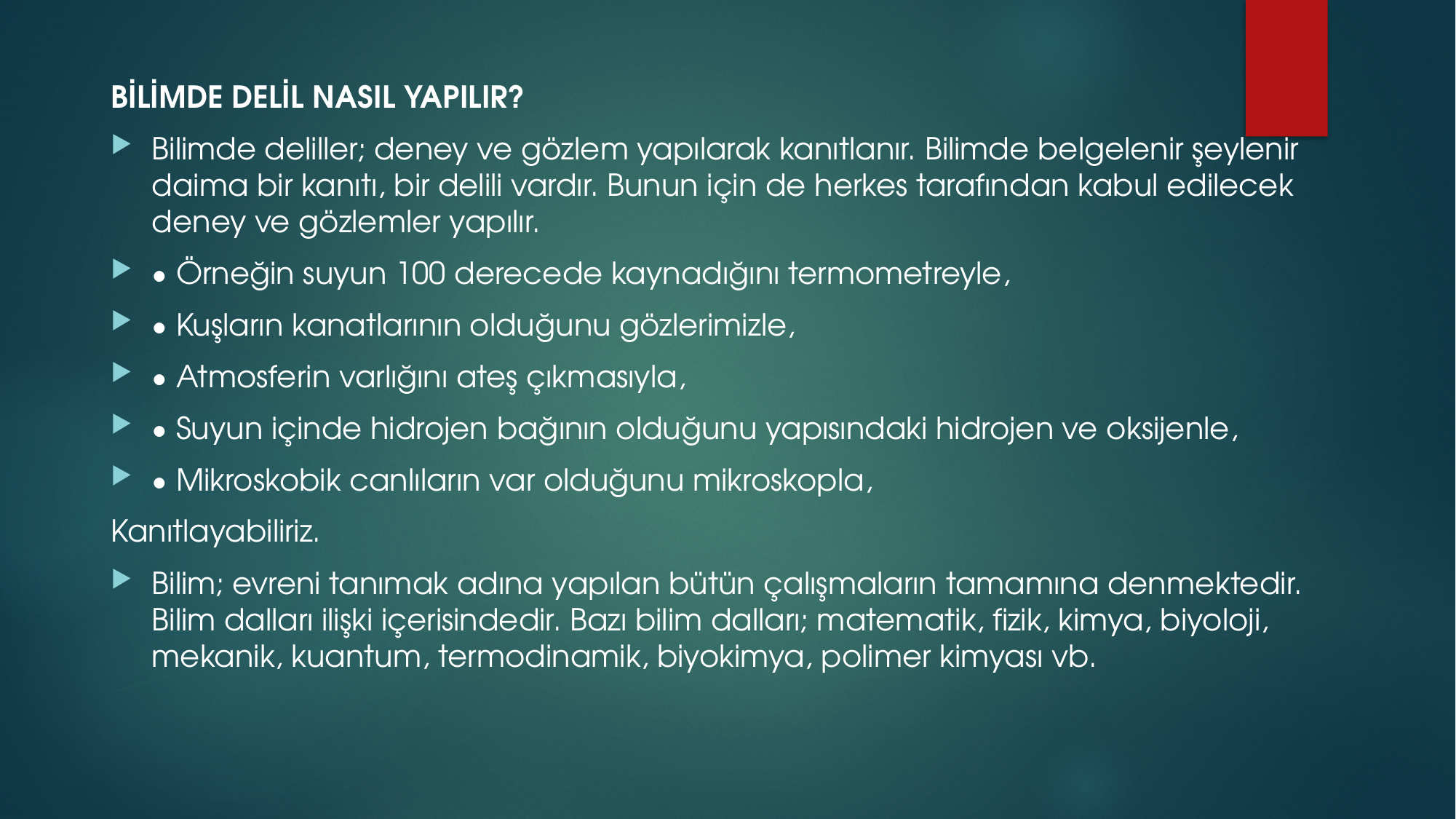

BİLİMDE DELİL NASIL YAPILIR?
Bilimde deliller; deney ve gözlem yapılarak kanıtlanır. Bilimde belgelenir şeylenir daima bir kanıtı, bir delili vardır. Bunun için de herkes tarafından kabul edilecek deney ve gözlemler yapılır.
• Örneğin suyun 100 derecede kaynadığını termometreyle,
• Kuşların kanatlarının olduğunu gözlerimizle,
• Atmosferin varlığını ateş çıkmasıyla,
• Suyun içinde hidrojen bağının olduğunu yapısındaki hidrojen ve oksijenle,
• Mikroskobik canlıların var olduğunu mikroskopla,
Kanıtlayabiliriz.
Bilim; evreni tanımak adına yapılan bütün çalışmaların tamamına denmektedir. Bilim dalları ilişki içerisindedir. Bazı bilim dalları; matematik, fizik, kimya, biyoloji, mekanik, kuantum, termodinamik, biyokimya, polimer kimyası vb.